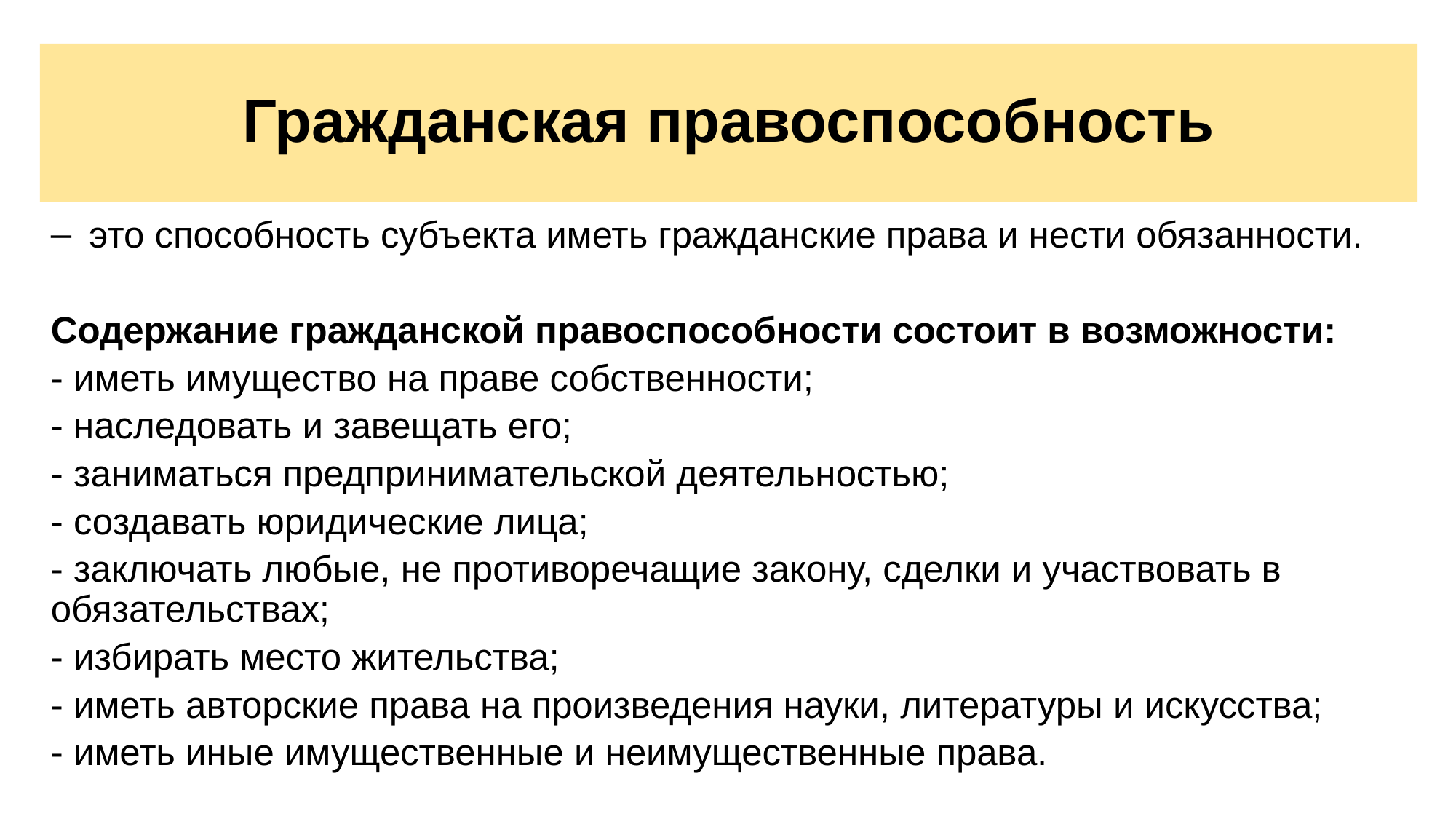

# Гражданская правоспособность
 это способность субъекта иметь гражданские права и нести обязанности.

Содержание гражданской правоспособности состоит в возможности:
- иметь имущество на праве собственности;
- наследовать и завещать его;
- заниматься предпринимательской деятельностью;
- создавать юридические лица;
- заключать любые, не противоречащие закону, сделки и участвовать в обязательствах;
- избирать место жительства;
- иметь авторские права на произведения науки, литературы и искусства;
- иметь иные имущественные и неимущественные права.